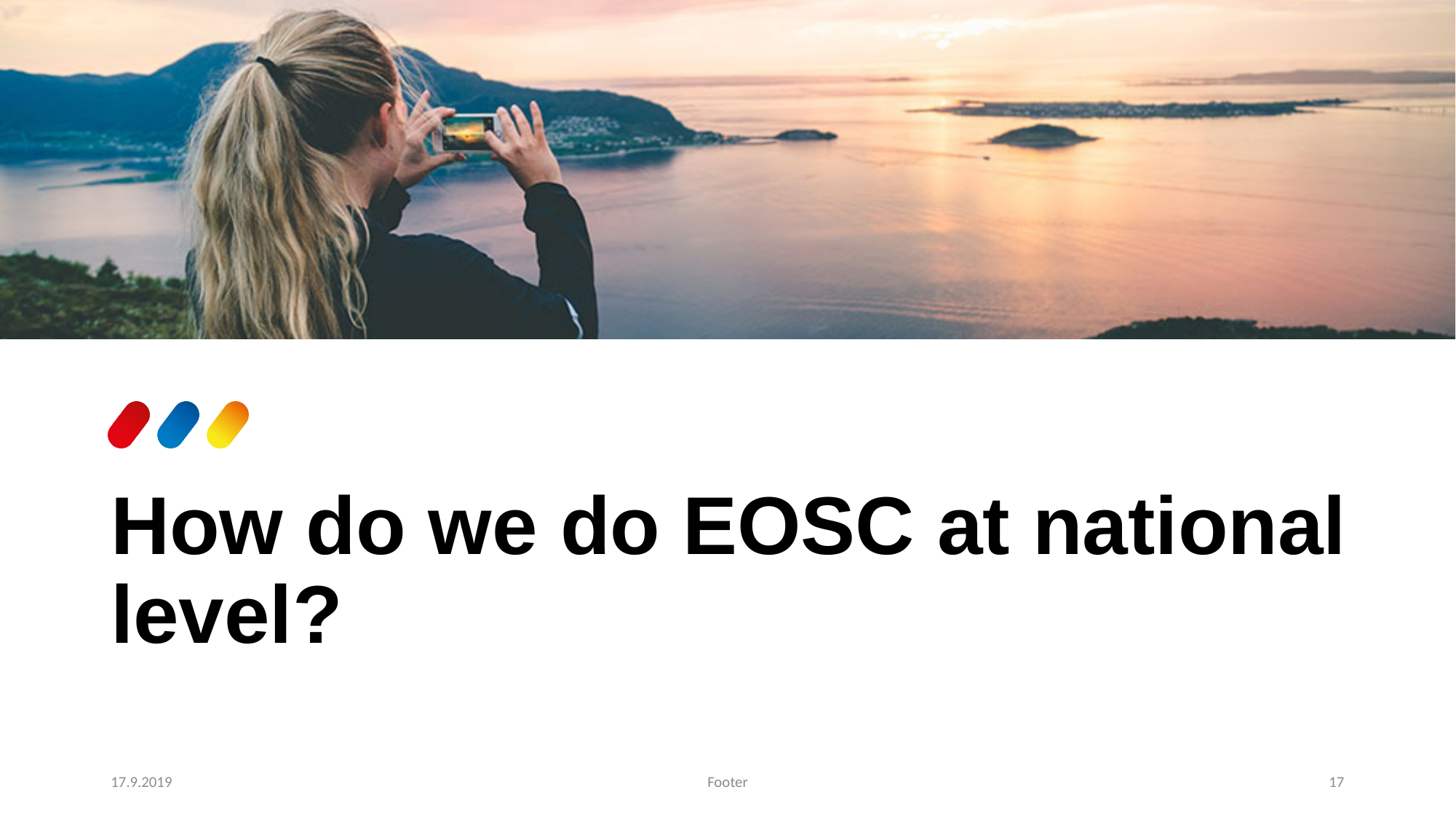

# How do we do EOSC at national level?
17.9.2019
Footer
17